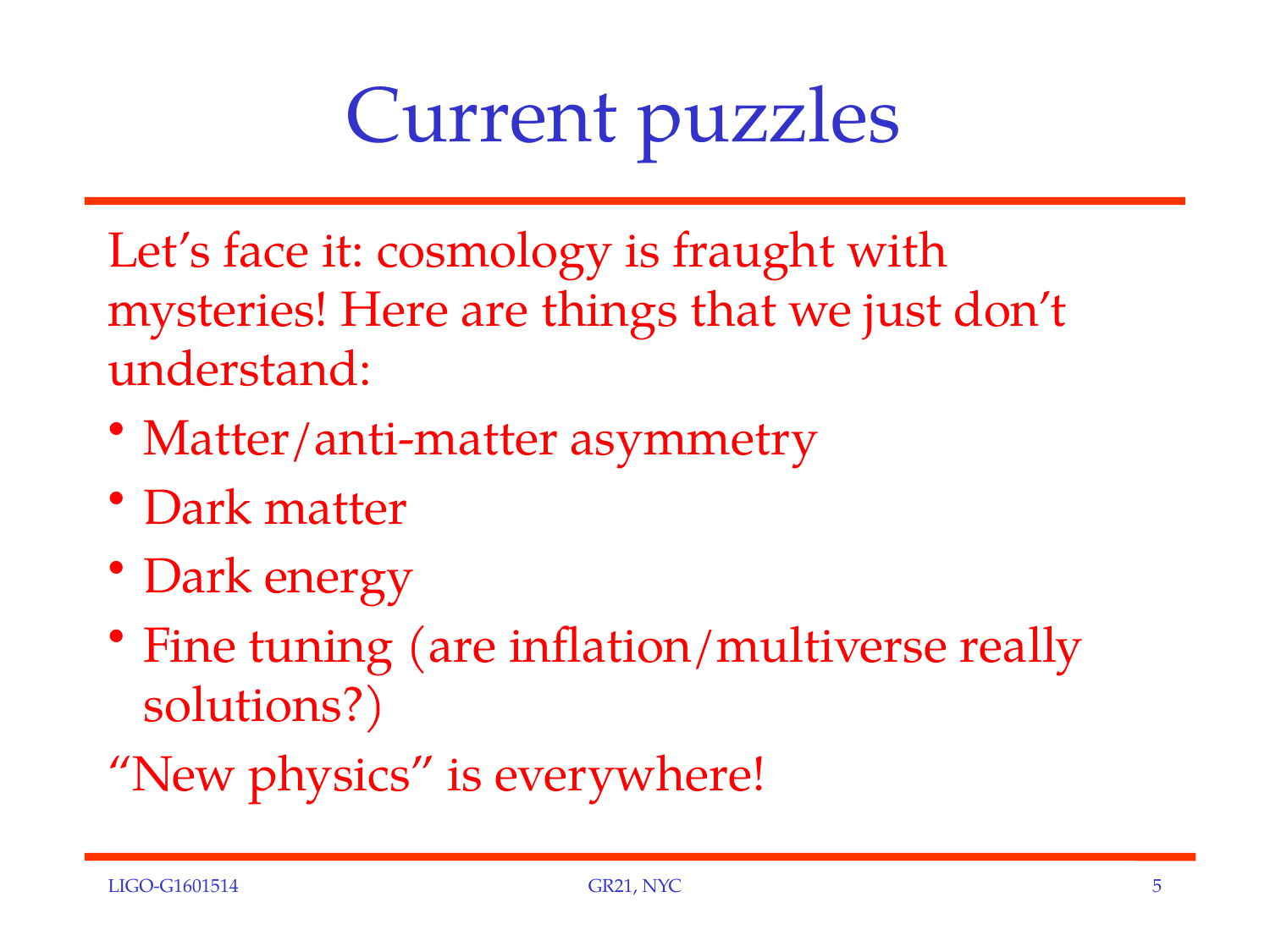

# Current puzzles
Let’s face it: cosmology is fraught with mysteries! Here are things that we just don’t understand:
Matter/anti-matter asymmetry
Dark matter
Dark energy
Fine tuning (are inflation/multiverse really solutions?)
“New physics” is everywhere!
LIGO-G1601514
GR21, NYC
5